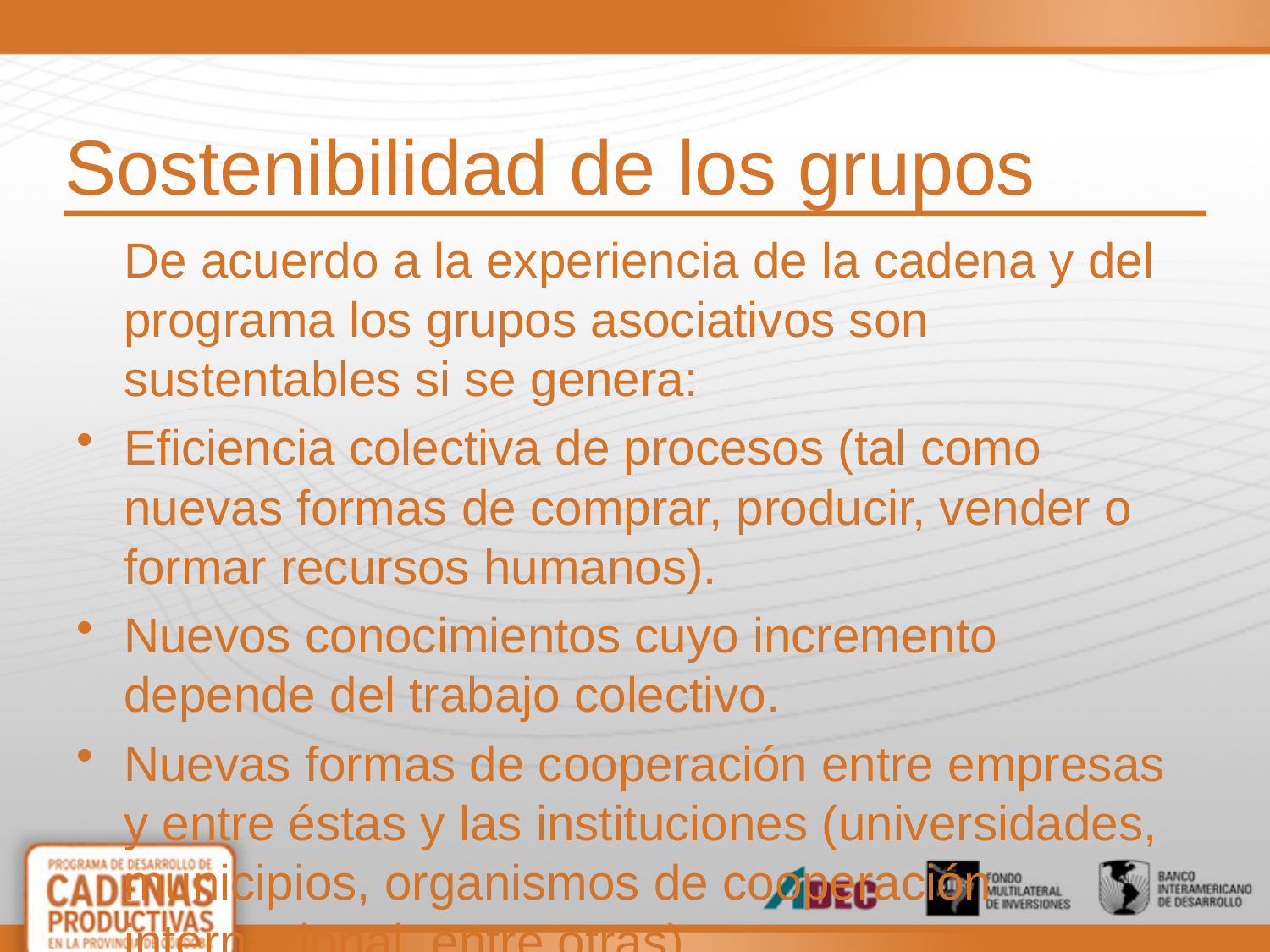

# Sostenibilidad de los grupos

	De acuerdo a la experiencia de la cadena y del programa los grupos asociativos son sustentables si se genera:
Eficiencia colectiva de procesos (tal como nuevas formas de comprar, producir, vender o formar recursos humanos).
Nuevos conocimientos cuyo incremento depende del trabajo colectivo.
Nuevas formas de cooperación entre empresas y entre éstas y las instituciones (universidades, municipios, organismos de cooperación internacional, entre otras).